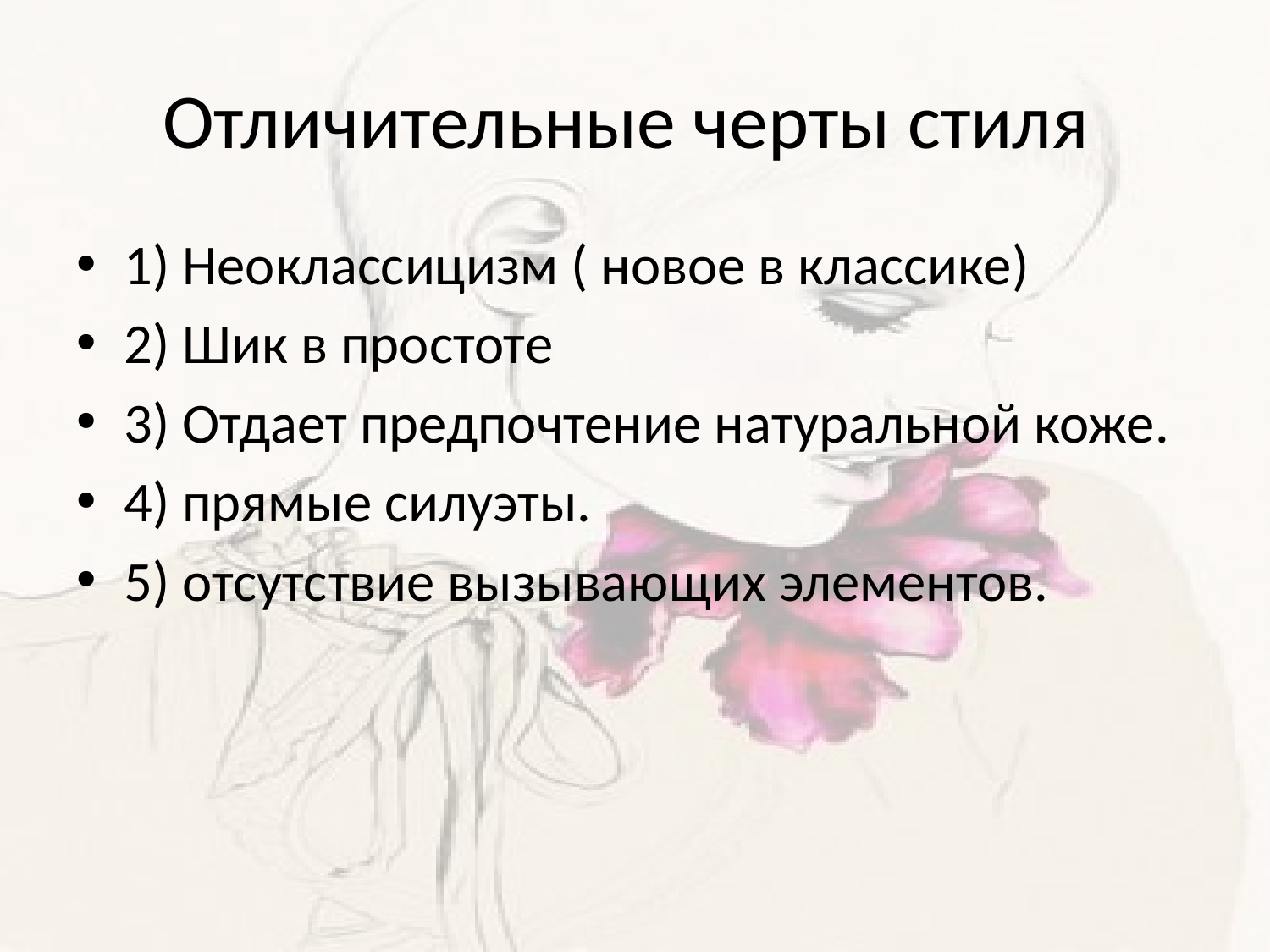

# Отличительные черты стиля
1) Неоклассицизм ( новое в классике)
2) Шик в простоте
3) Отдает предпочтение натуральной коже.
4) прямые силуэты.
5) отсутствие вызывающих элементов.